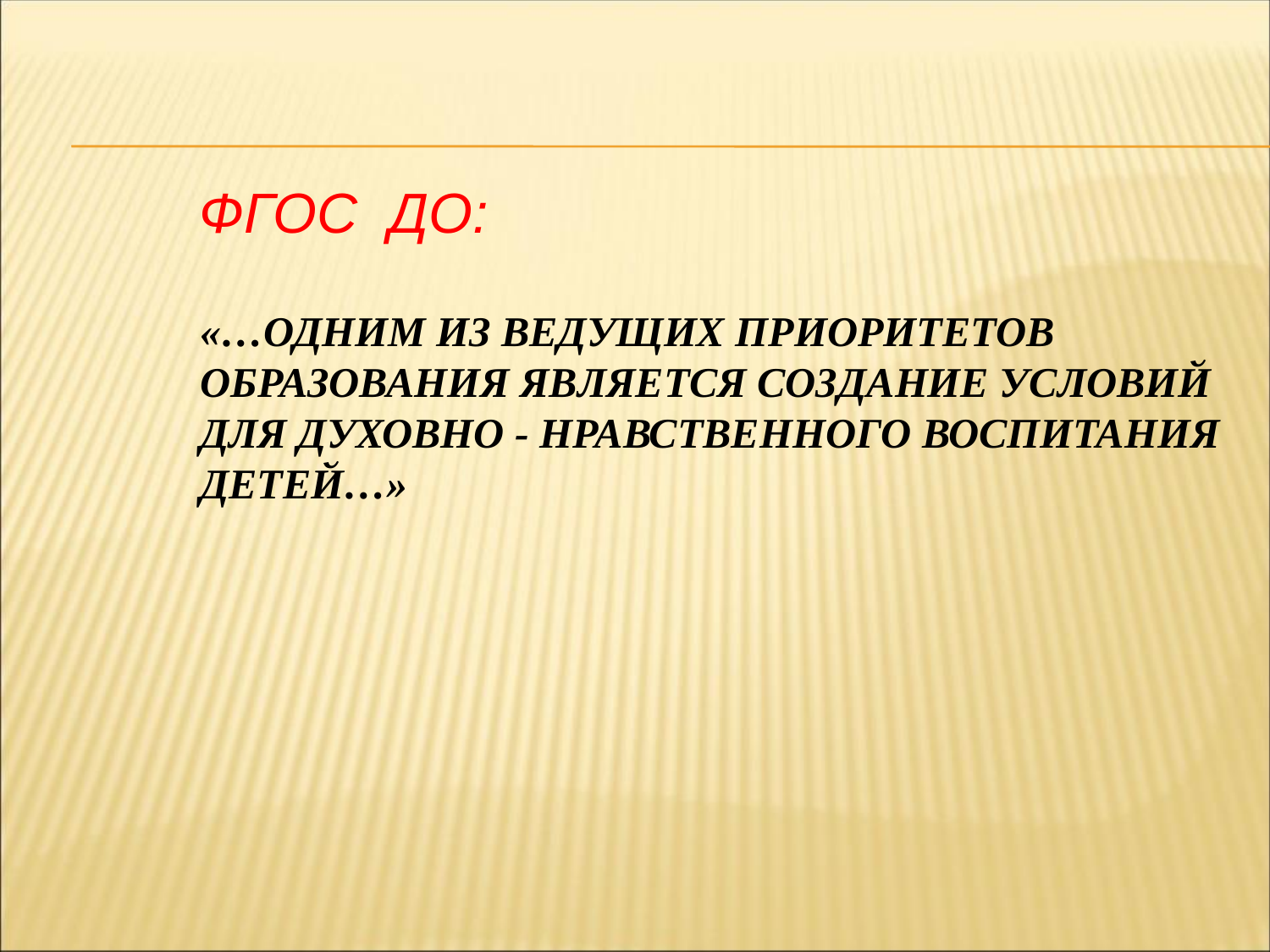

ФГОС  ДО:
# «…Одним из ведущих приоритетов образования является создание условий для духовно - нравственного воспитания детей…»